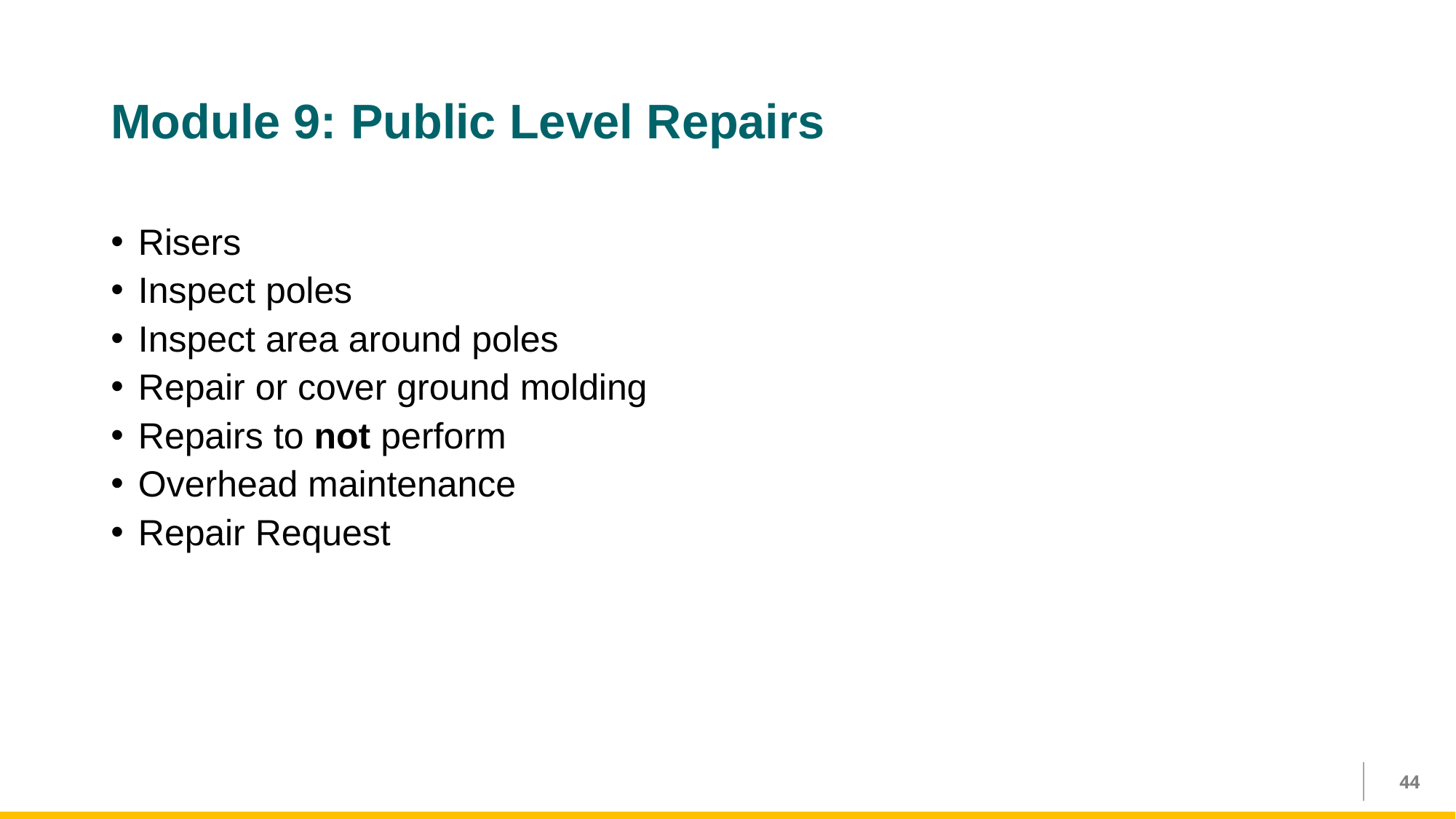

# Module 9: Public Level Repairs
Risers
Inspect poles
Inspect area around poles
Repair or cover ground molding
Repairs to not perform
Overhead maintenance
Repair Request